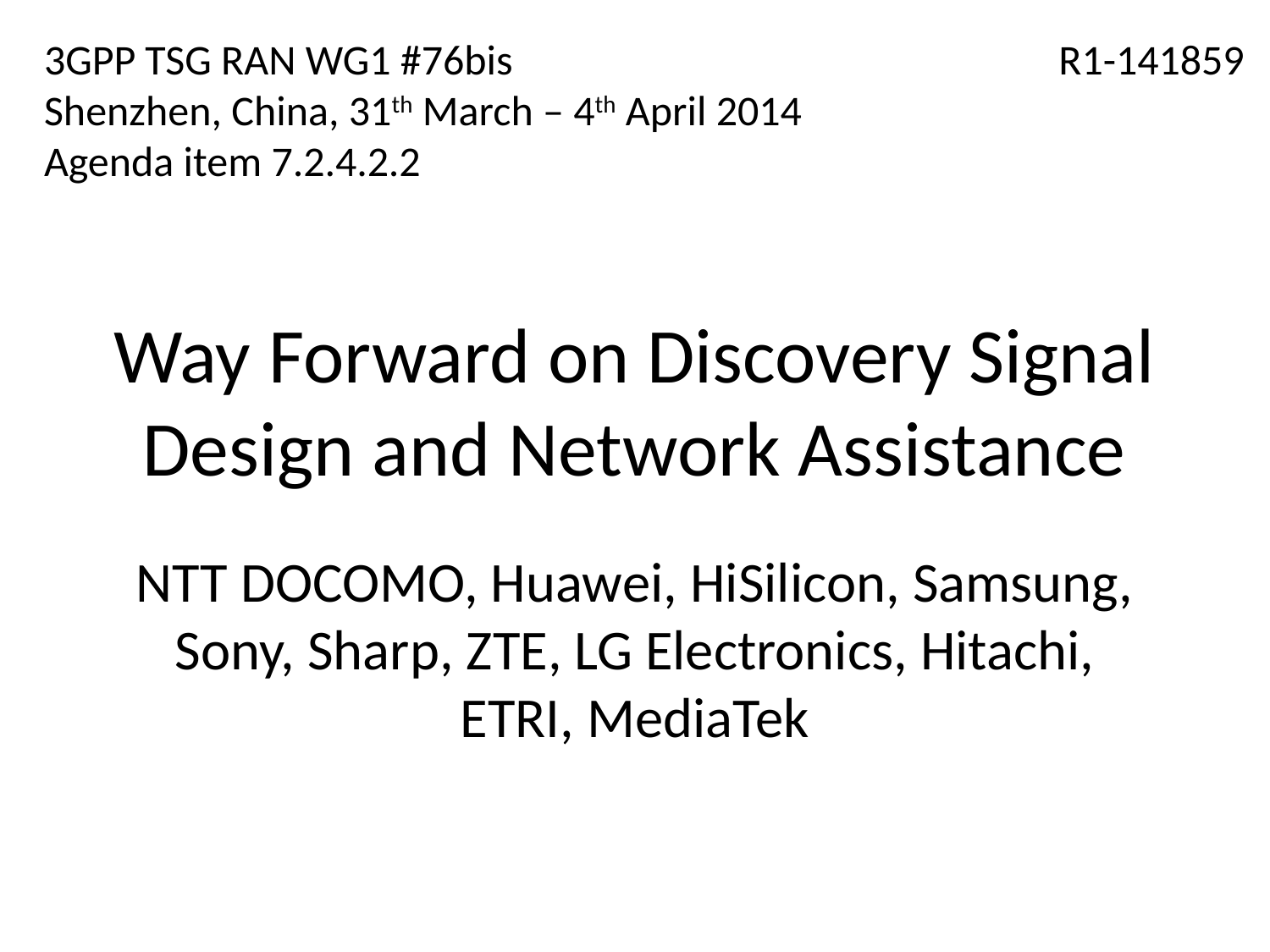

3GPP TSG RAN WG1 #76bis
Shenzhen, China, 31th March – 4th April 2014
Agenda item 7.2.4.2.2
R1-141859
# Way Forward on Discovery Signal Design and Network Assistance
NTT DOCOMO, Huawei, HiSilicon, Samsung, Sony, Sharp, ZTE, LG Electronics, Hitachi, ETRI, MediaTek